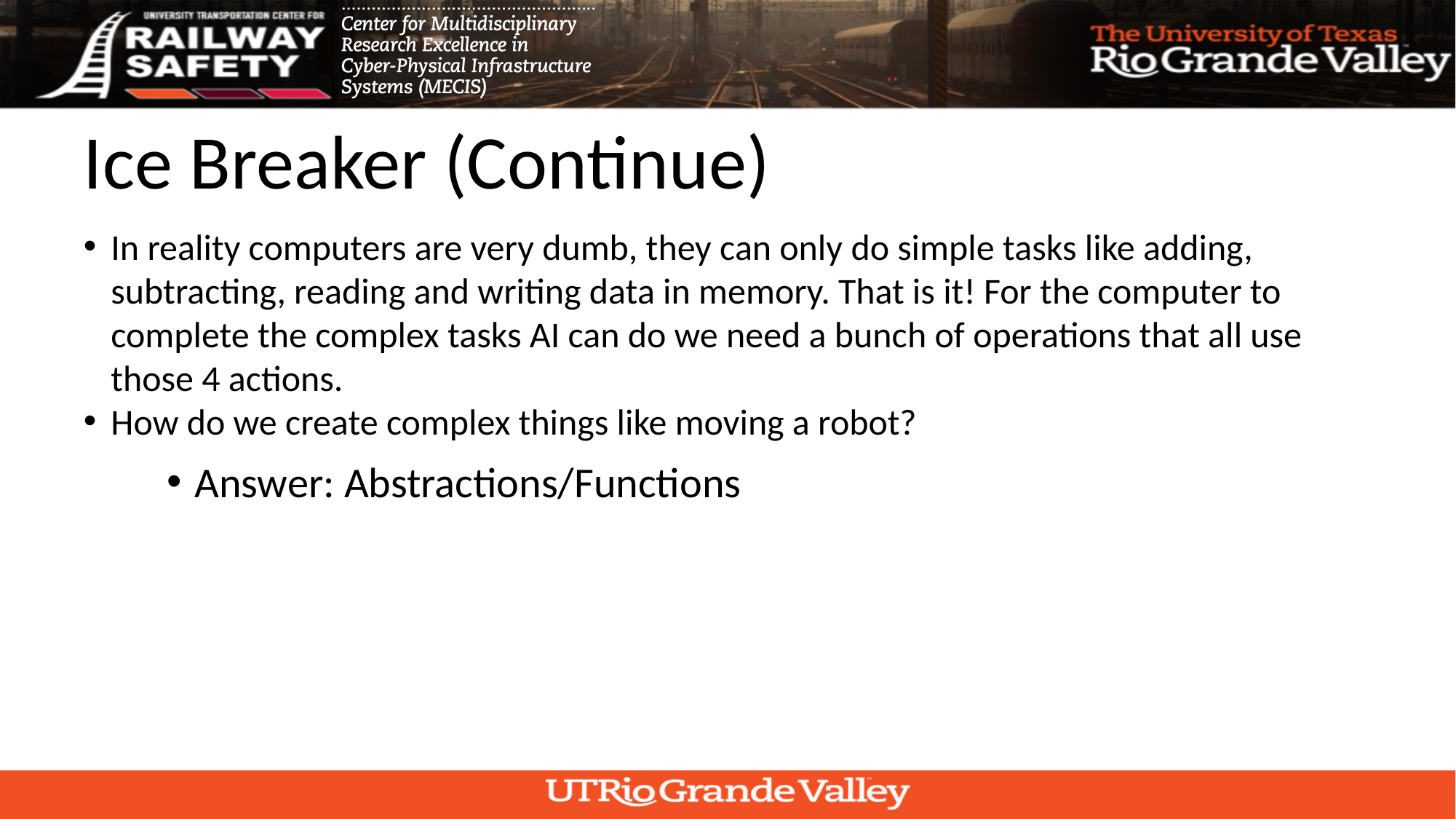

# Ice Breaker (Continue)
In reality computers are very dumb, they can only do simple tasks like adding, subtracting, reading and writing data in memory. That is it! For the computer to complete the complex tasks AI can do we need a bunch of operations that all use those 4 actions.
How do we create complex things like moving a robot?

Answer: Abstractions/Functions